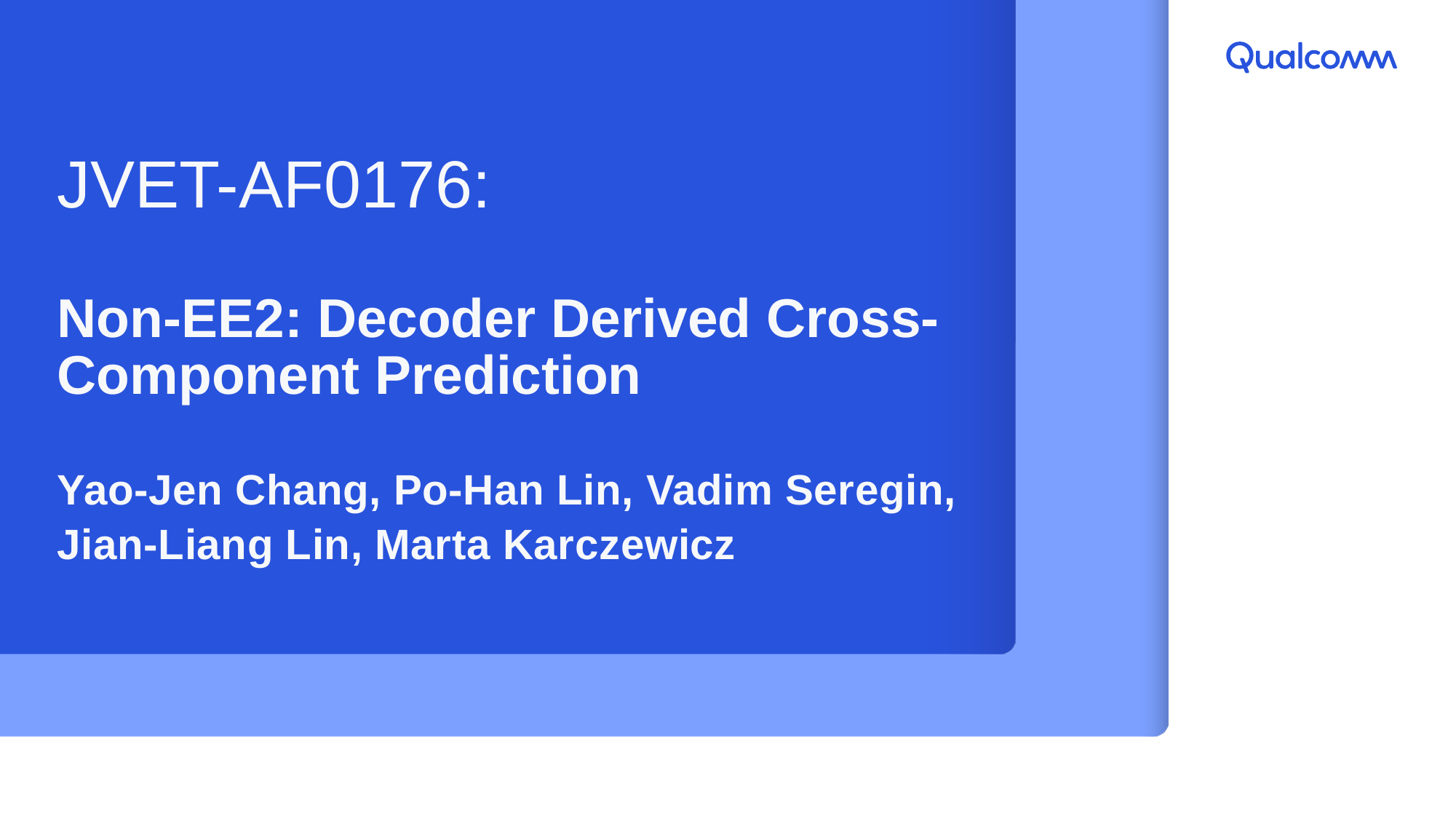

# JVET-AF0176: Non-EE2: Decoder Derived Cross-Component Prediction
Yao-Jen Chang, Po-Han Lin, Vadim Seregin, Jian-Liang Lin, Marta Karczewicz